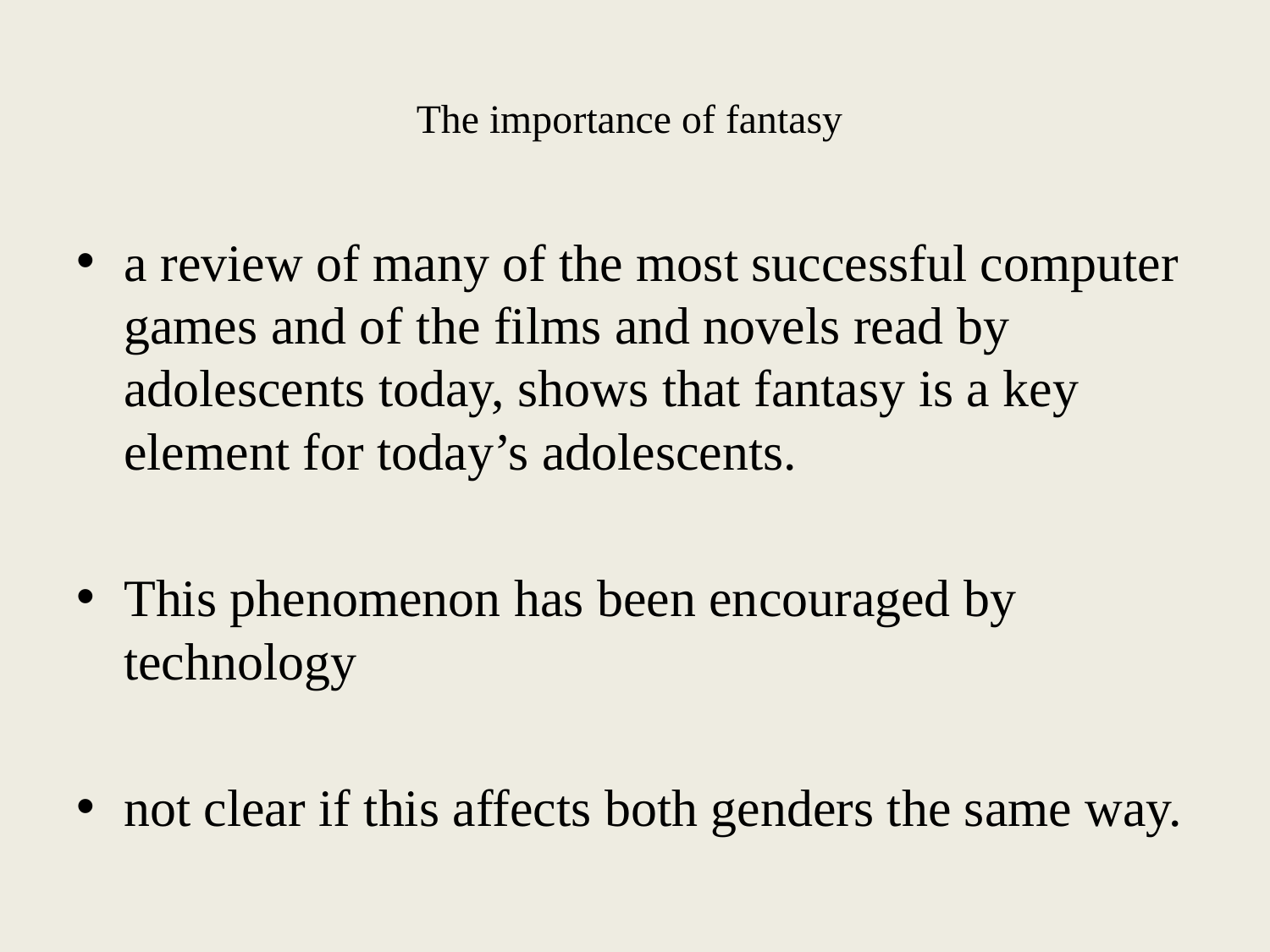

# The importance of fantasy
a review of many of the most successful computer games and of the films and novels read by adolescents today, shows that fantasy is a key element for today’s adolescents.

This phenomenon has been encouraged by technology

not clear if this affects both genders the same way.